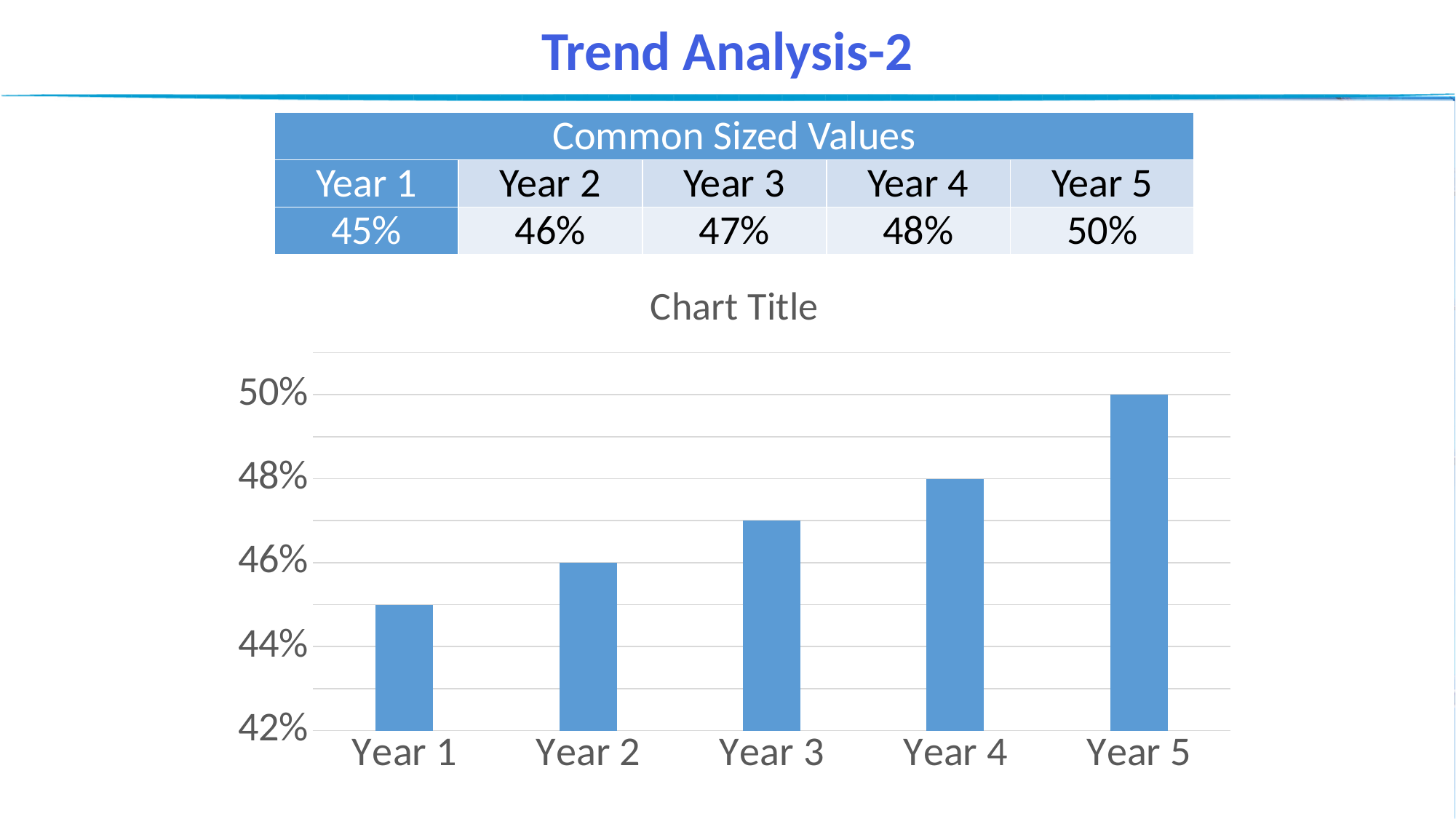

Trend Analysis-2

| Common Sized Values |  |  |  |  |
| --- | --- | --- | --- | --- |
| Year 1 | Year 2 | Year 3 | Year 4 | Year 5 |
| 45% | 46% | 47% | 48% | 50% |

### Chart:

| Category |  |
|---|---|
| Year 1 | 0.45 |
| Year 2 | 0.46 |
| Year 3 | 0.47 |
| Year 4 | 0.48 |
| Year 5 | 0.5 |